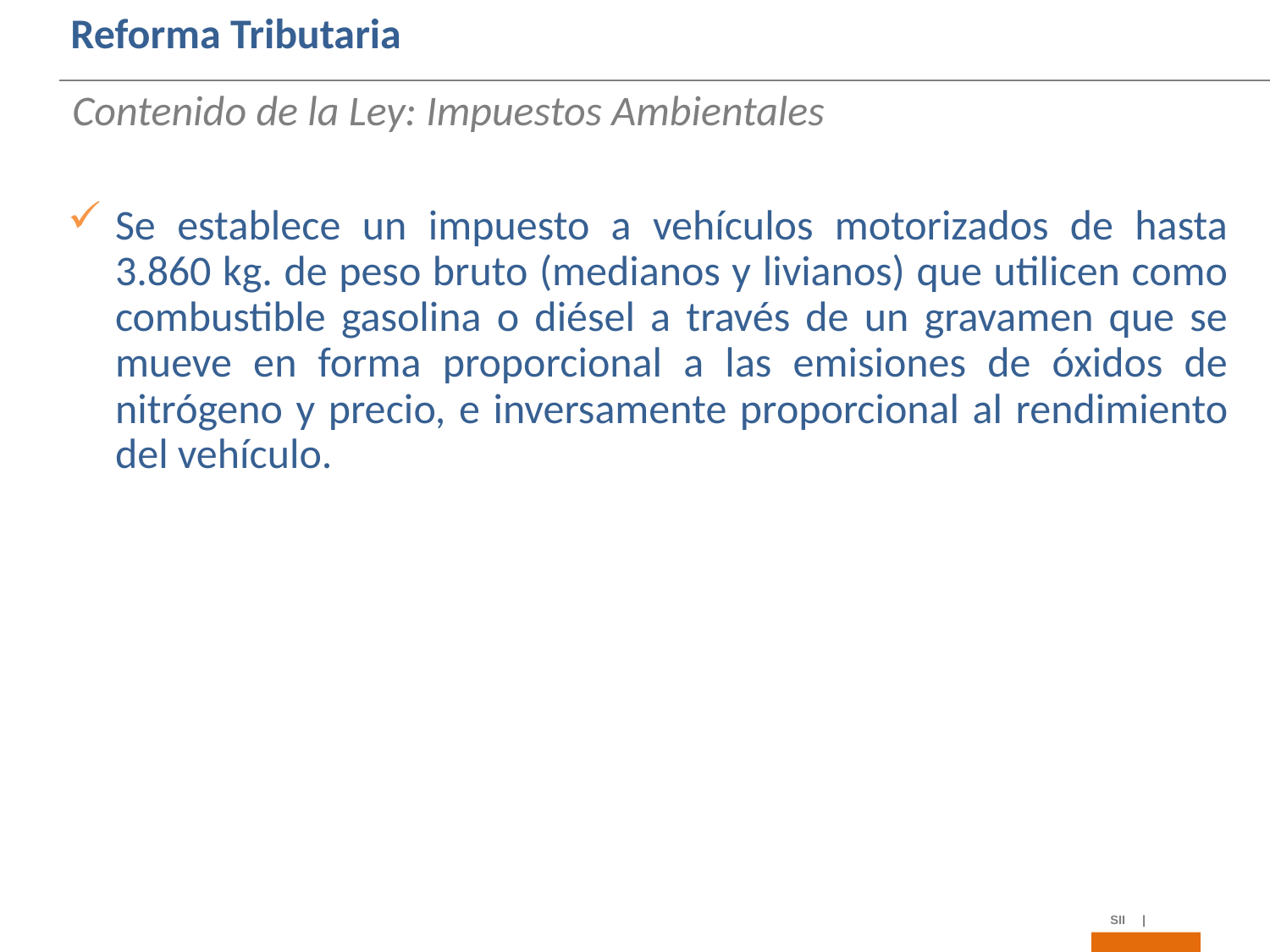

Reforma Tributaria
Contenido de la Ley: Impuestos Ambientales
Se establece un impuesto a vehículos motorizados de hasta 3.860 kg. de peso bruto (medianos y livianos) que utilicen como combustible gasolina o diésel a través de un gravamen que se mueve en forma proporcional a las emisiones de óxidos de nitrógeno y precio, e inversamente proporcional al rendimiento del vehículo.

SII     |